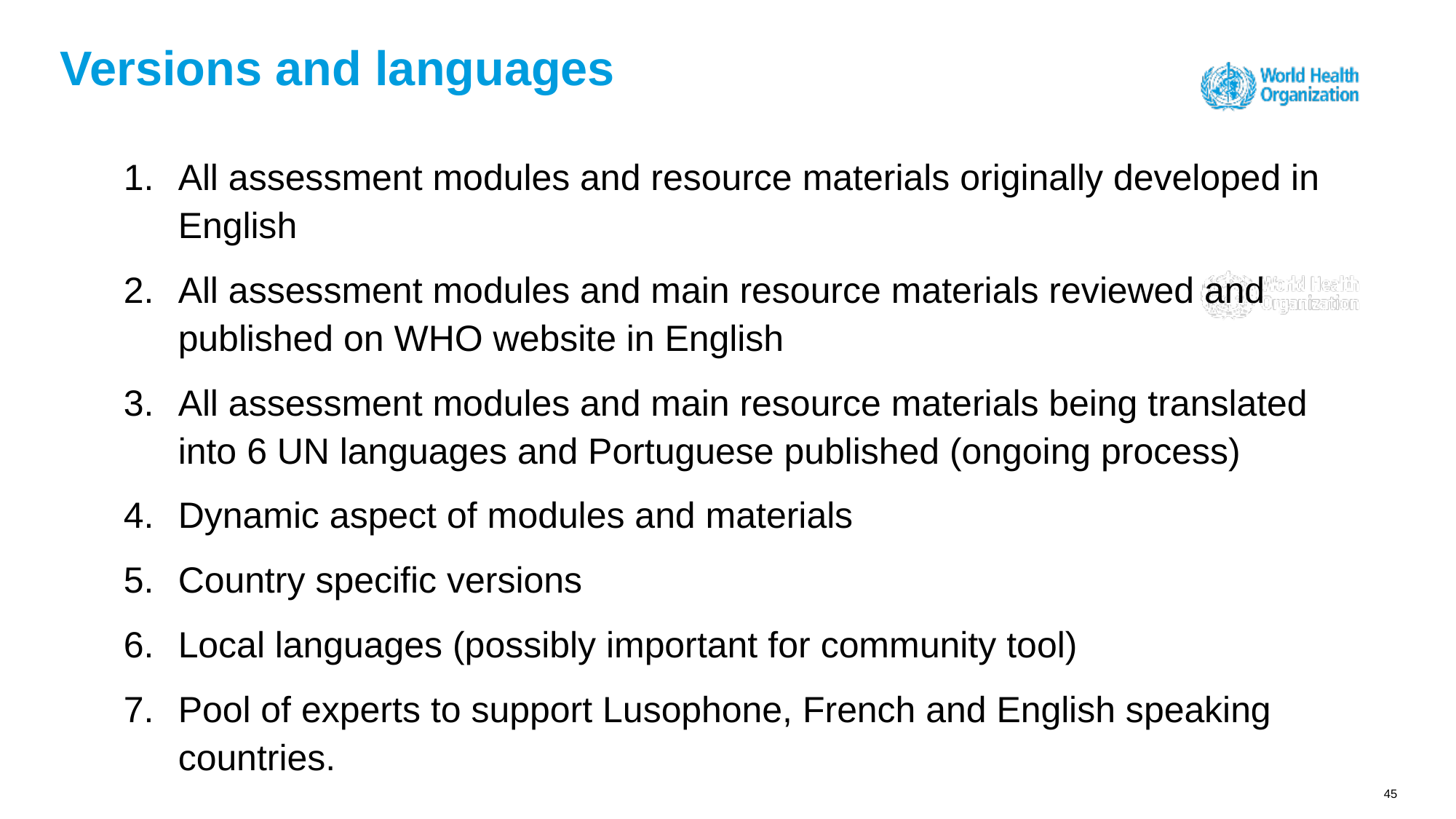

# Versions and languages
All assessment modules and resource materials originally developed in English
All assessment modules and main resource materials reviewed and published on WHO website in English
All assessment modules and main resource materials being translated into 6 UN languages and Portuguese published (ongoing process)
Dynamic aspect of modules and materials
Country specific versions
Local languages (possibly important for community tool)
Pool of experts to support Lusophone, French and English speaking countries.
45